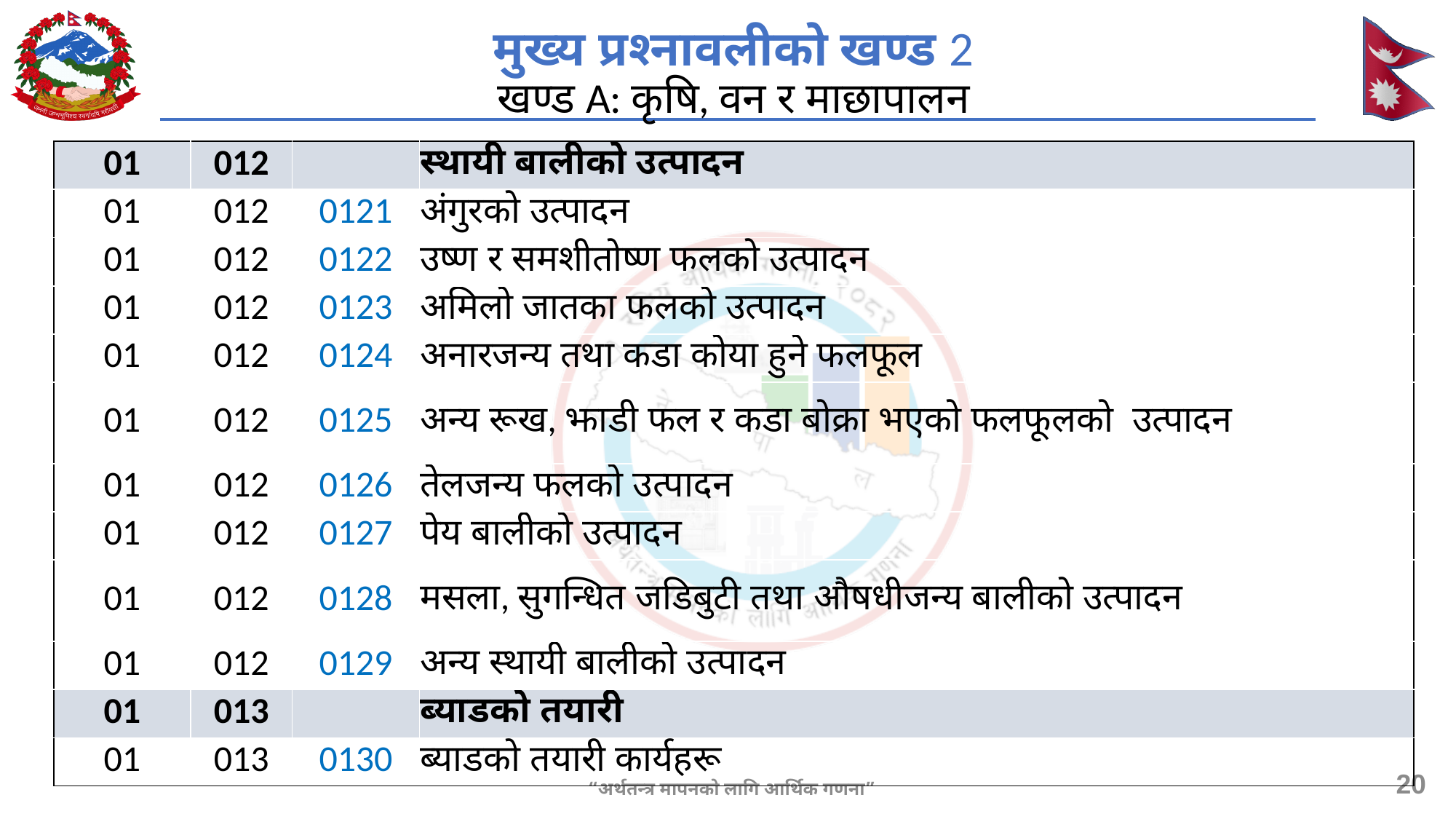

# मुख्य प्रश्नावलीको खण्ड 2 खण्ड A: कृषि, वन र माछापालन
| 01 | 012 |  | स्थायी बालीको उत्पादन |
| --- | --- | --- | --- |
| 01 | 012 | 0121 | अंगुरको उत्पादन |
| 01 | 012 | 0122 | उष्ण र समशीतोष्ण फलको उत्पादन |
| 01 | 012 | 0123 | अमिलो जातका फलको उत्पादन |
| 01 | 012 | 0124 | अनारजन्य तथा कडा कोया हुने फलफूल |
| 01 | 012 | 0125 | अन्य रूख, झाडी फल र कडा बोक्रा भएको फलफूलको उत्पादन |
| 01 | 012 | 0126 | तेलजन्य फलको उत्पादन |
| 01 | 012 | 0127 | पेय बालीको उत्पादन |
| 01 | 012 | 0128 | मसला, सुगन्धित जडिबुटी तथा औषधीजन्य बालीको उत्पादन |
| 01 | 012 | 0129 | अन्य स्थायी बालीको उत्पादन |
| 01 | 013 |  | ब्याडको तयारी |
| 01 | 013 | 0130 | ब्याडको तयारी कार्यहरू |
20
“अर्थतन्त्र मापनको लागि आर्थिक गणना”